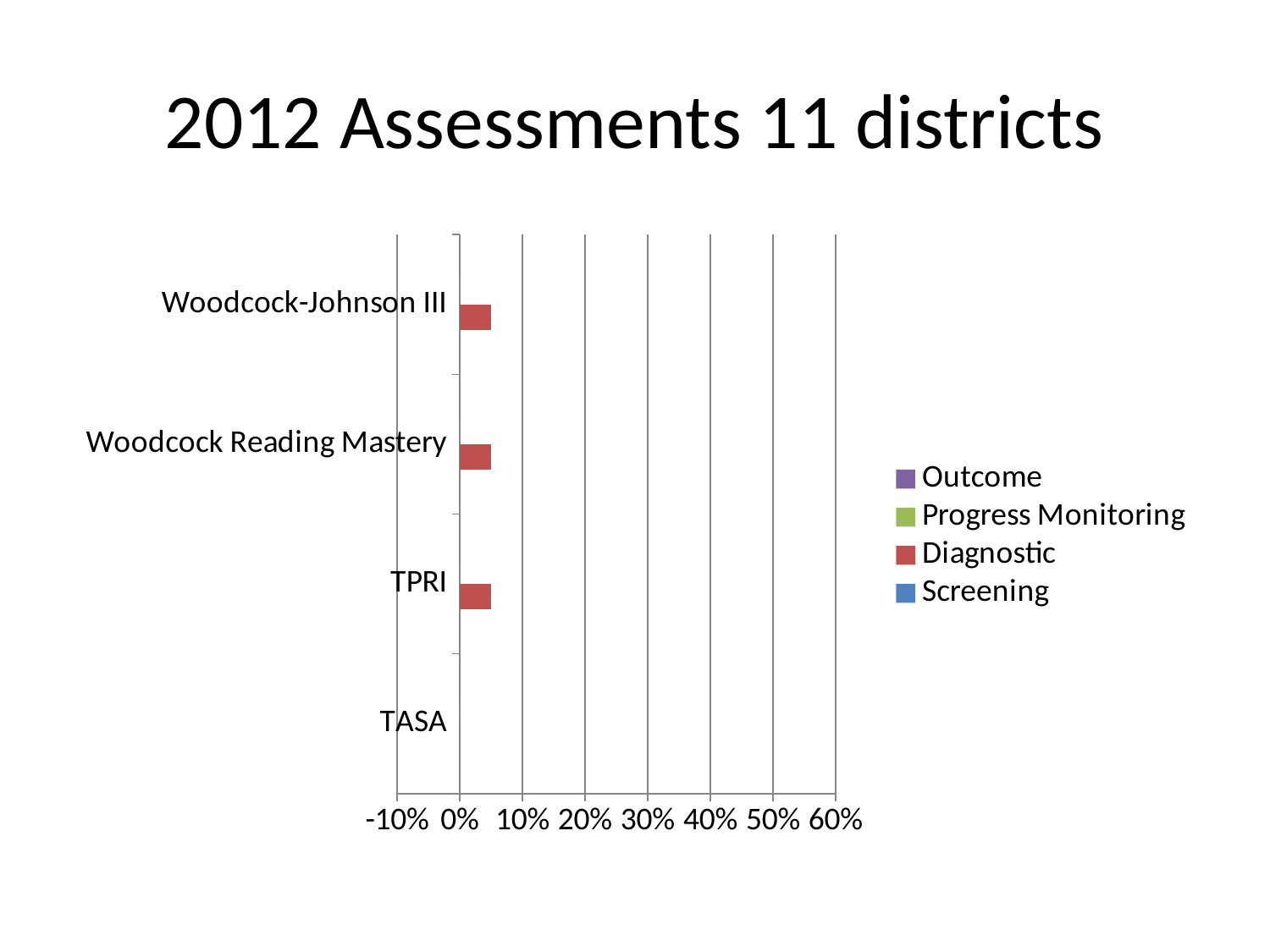

# 2012 Assessments 11 districts

### Chart

| Category | Screening | Diagnostic | Progress Monitoring | Outcome |
|---|---|---|---|---|
| TASA | 0.0 | 0.0 | 0.0 | 0.0 |
| TPRI | 0.0 | 0.05 | 0.0 | 0.0 |
| Woodcock Reading Mastery | 0.0 | 0.05 | 0.0 | 0.0 |
| Woodcock-Johnson III | 0.0 | 0.05 | 0.0 | 0.0 |